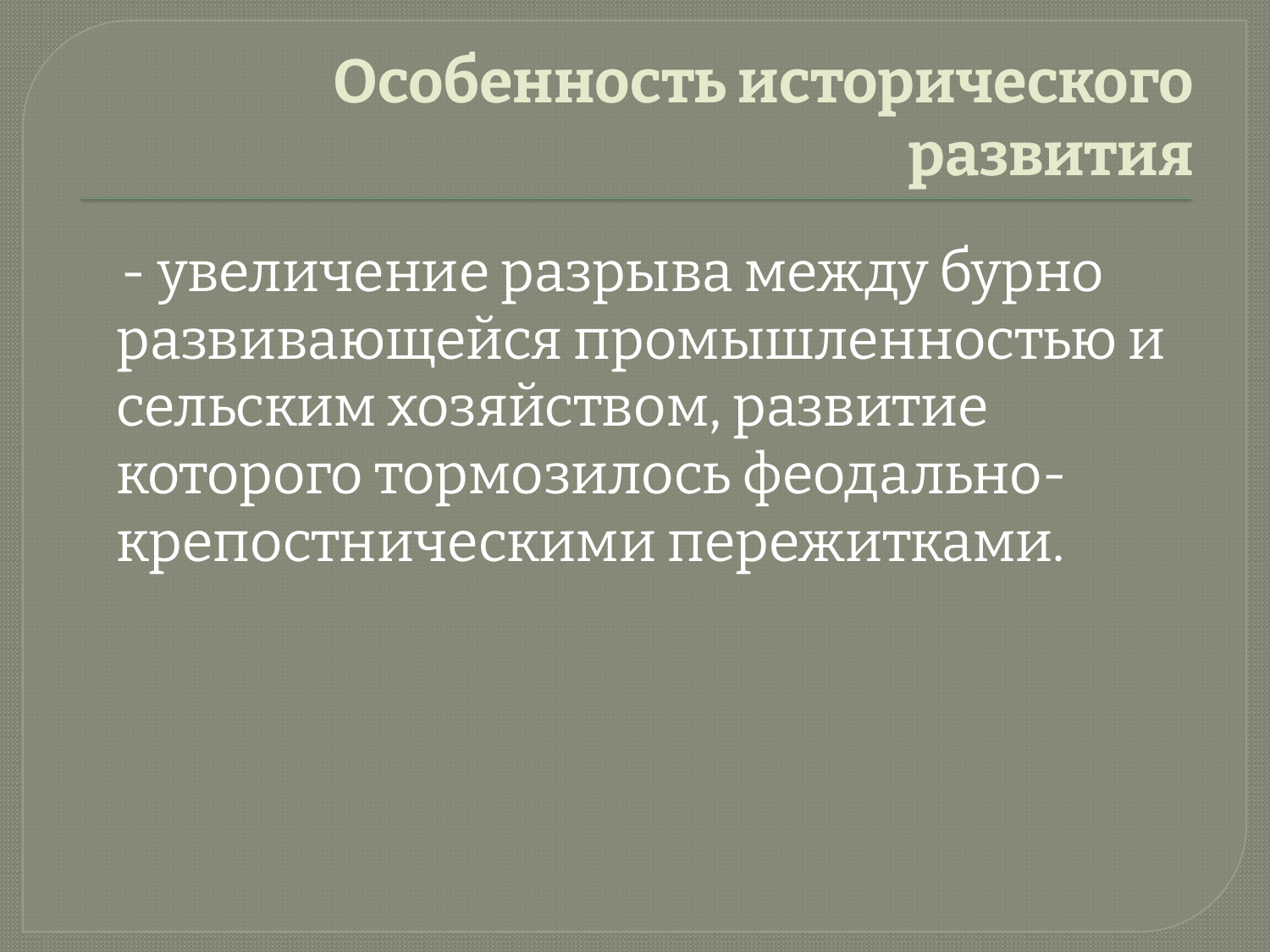

# Особенность исторического развития
    - увеличение разрыва между бурно развивающейся промышленностью и сельским хозяйством, развитие которого тормозилось феодально-крепостническими пережитками.